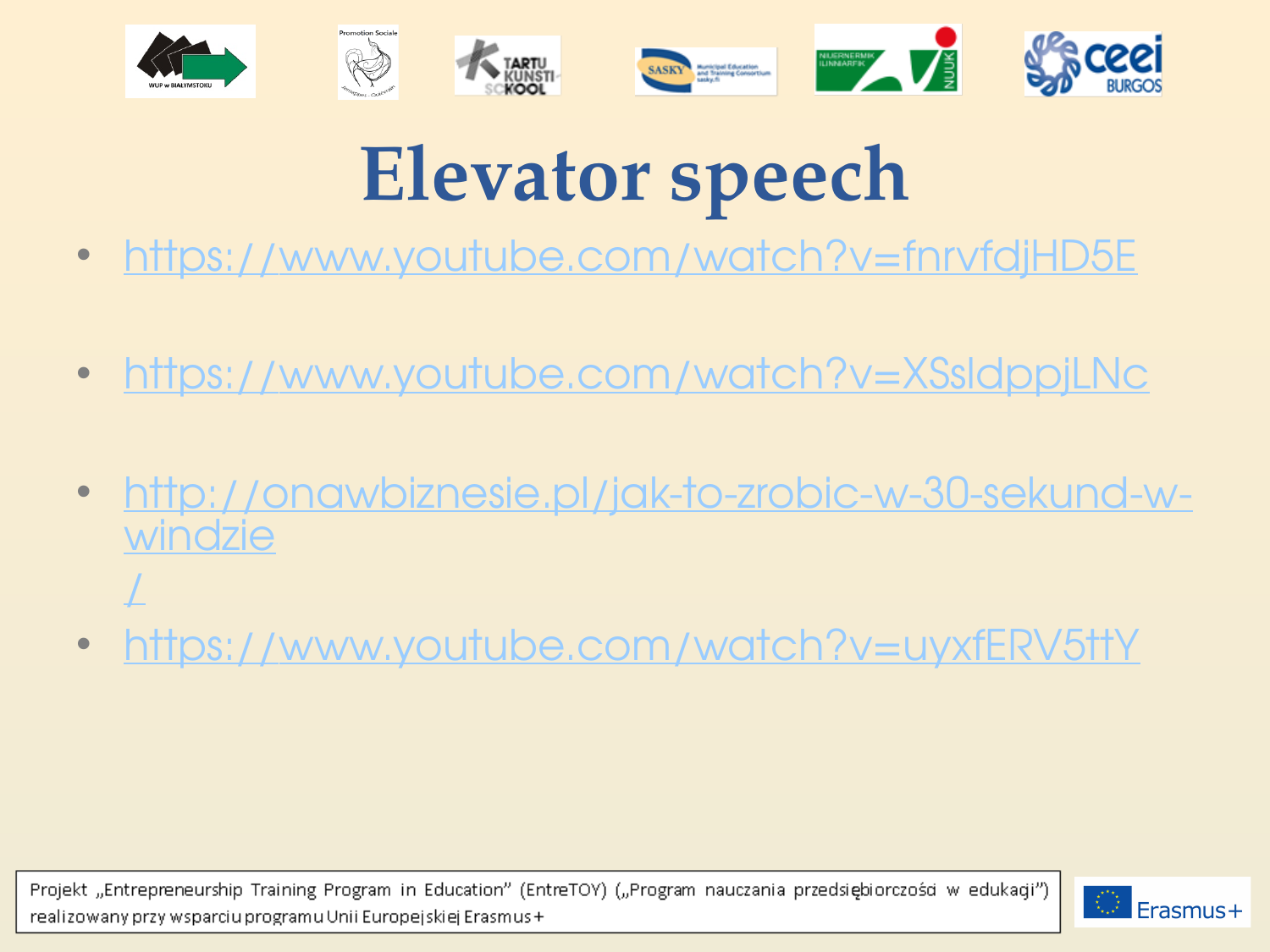

# Elevator speech
https://www.youtube.com/watch?v=fnrvfdjHD5E

https://www.youtube.com/watch?v=XSsIdppjLNc

http://onawbiznesie.pl/jak-to-zrobic-w-30-sekund-w-windzie/
https://www.youtube.com/watch?v=uyxfERV5ttY